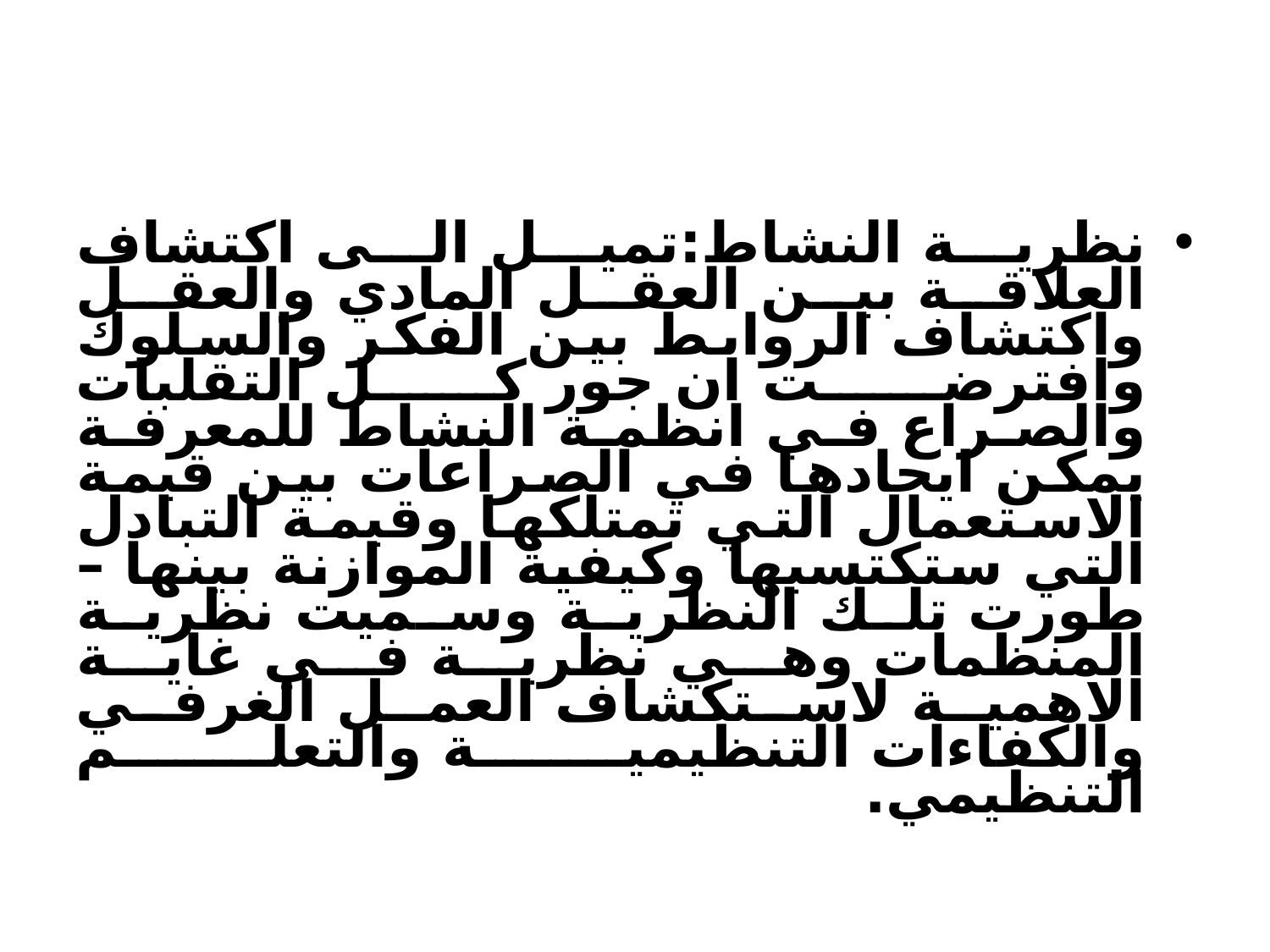

نظرية النشاط:تميل الى اكتشاف العلاقة بين العقل المادي والعقل واكتشاف الروابط بين الفكر والسلوك وافترضت ان جور كل التقلبات والصراع في انظمة النشاط للمعرفة يمكن ايجادها في الصراعات بين قيمة الاستعمال التي تمتلكها وقيمة التبادل التي ستكتسبها وكيفية الموازنة بينها – طورت تلك النظرية وسميت نظرية المنظمات وهي نظرية في غاية الاهمية لاستكشاف العمل الغرفي والكفاءات التنظيمية والتعلم التنظيمي.